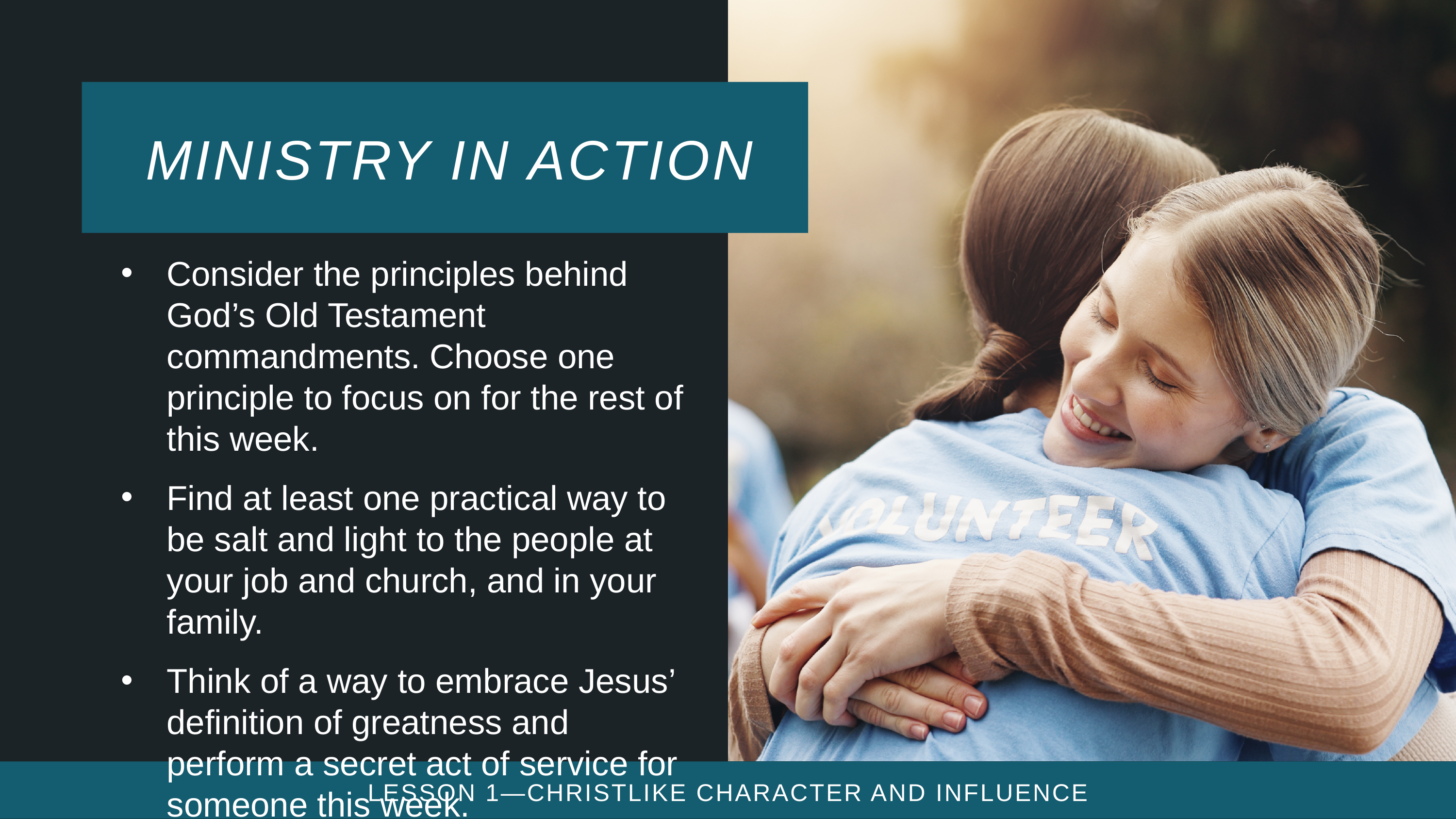

Consider the principles behind God’s Old Testament commandments. Choose one principle to focus on for the rest of this week.
Find at least one practical way to be salt and light to the people at your job and church, and in your family.
Think of a way to embrace Jesus’ definition of greatness and perform a secret act of service for someone this week.